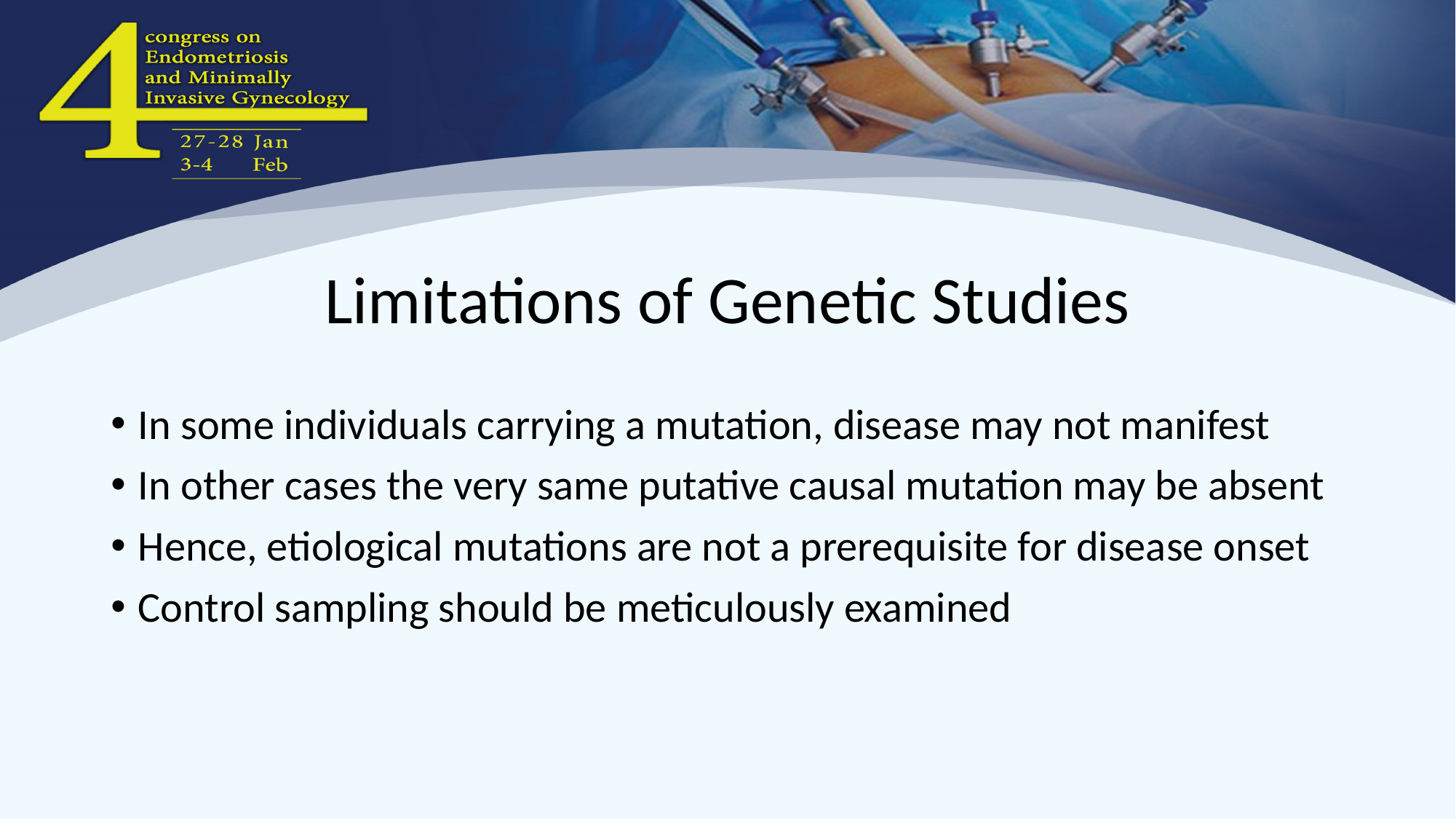

# Limitations of Genetic Studies
In some individuals carrying a mutation, disease may not manifest
In other cases the very same putative causal mutation may be absent
Hence, etiological mutations are not a prerequisite for disease onset
Control sampling should be meticulously examined